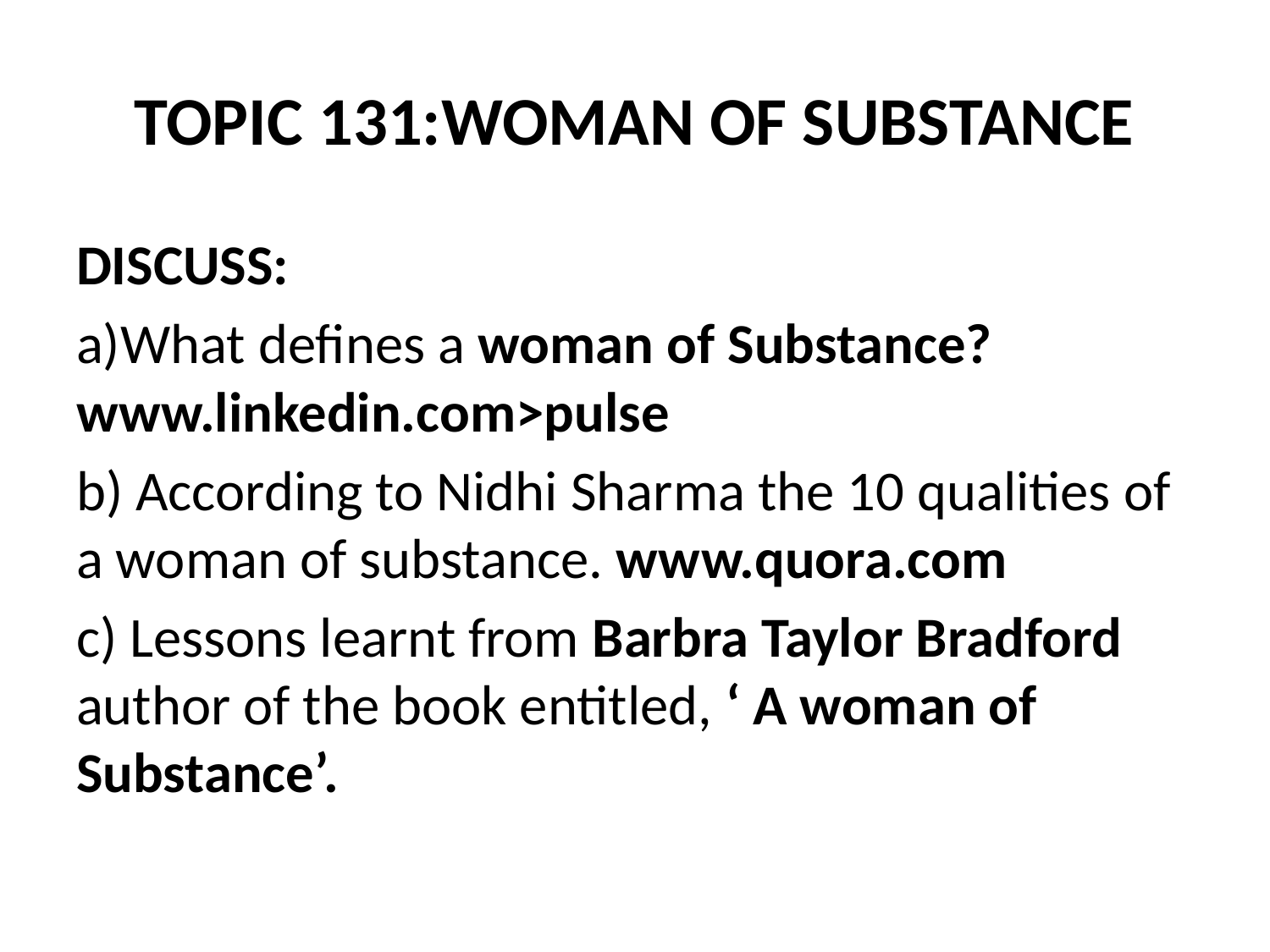

# TOPIC 131:WOMAN OF SUBSTANCE
DISCUSS:
a)What defines a woman of Substance? www.linkedin.com>pulse
b) According to Nidhi Sharma the 10 qualities of a woman of substance. www.quora.com
c) Lessons learnt from Barbra Taylor Bradford author of the book entitled, ‘ A woman of Substance’.